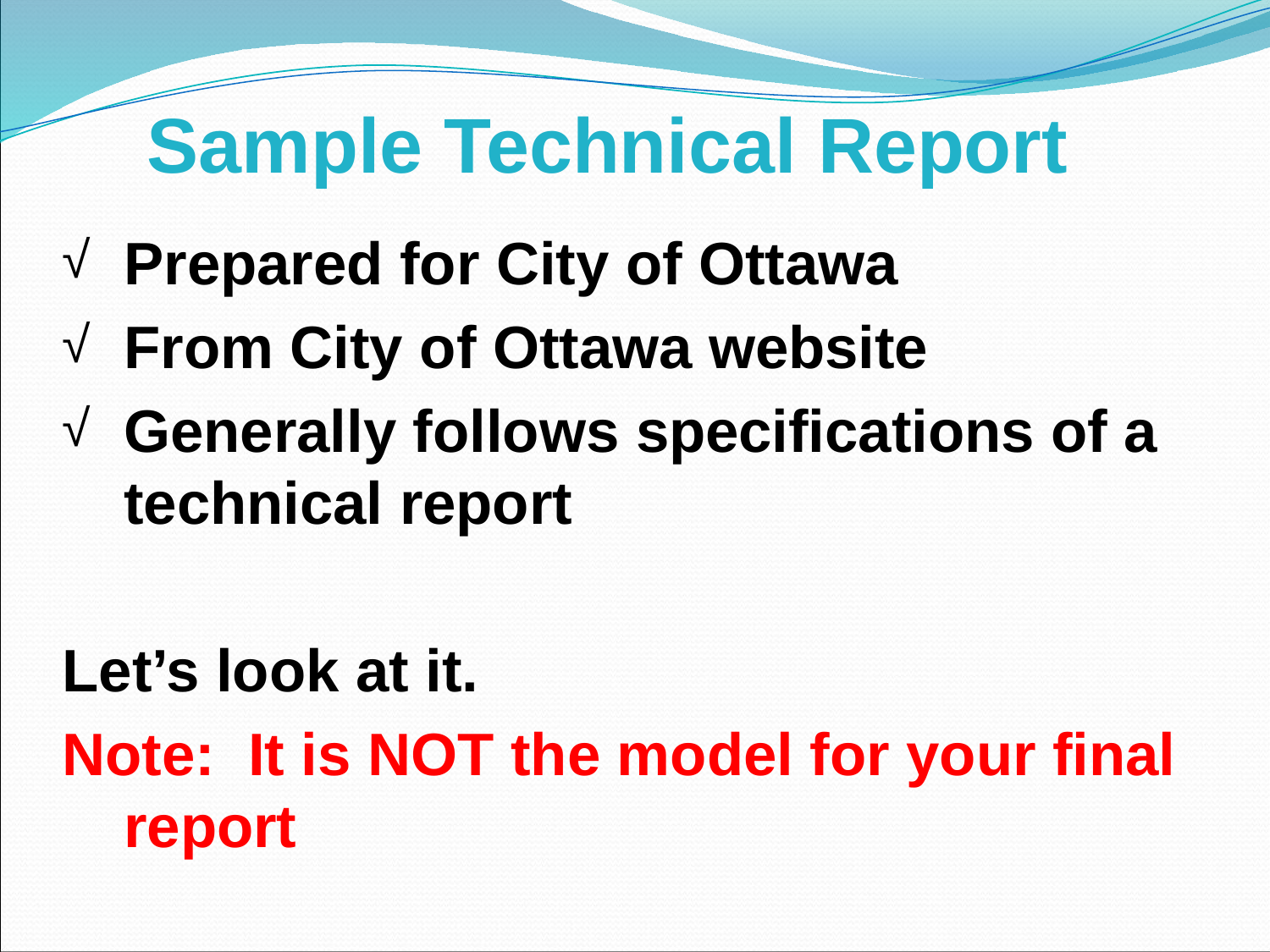

# Sample Technical Report
Prepared for City of Ottawa
From City of Ottawa website
Generally follows specifications of a technical report

Let’s look at it.
Note:  It is NOT the model for your final report